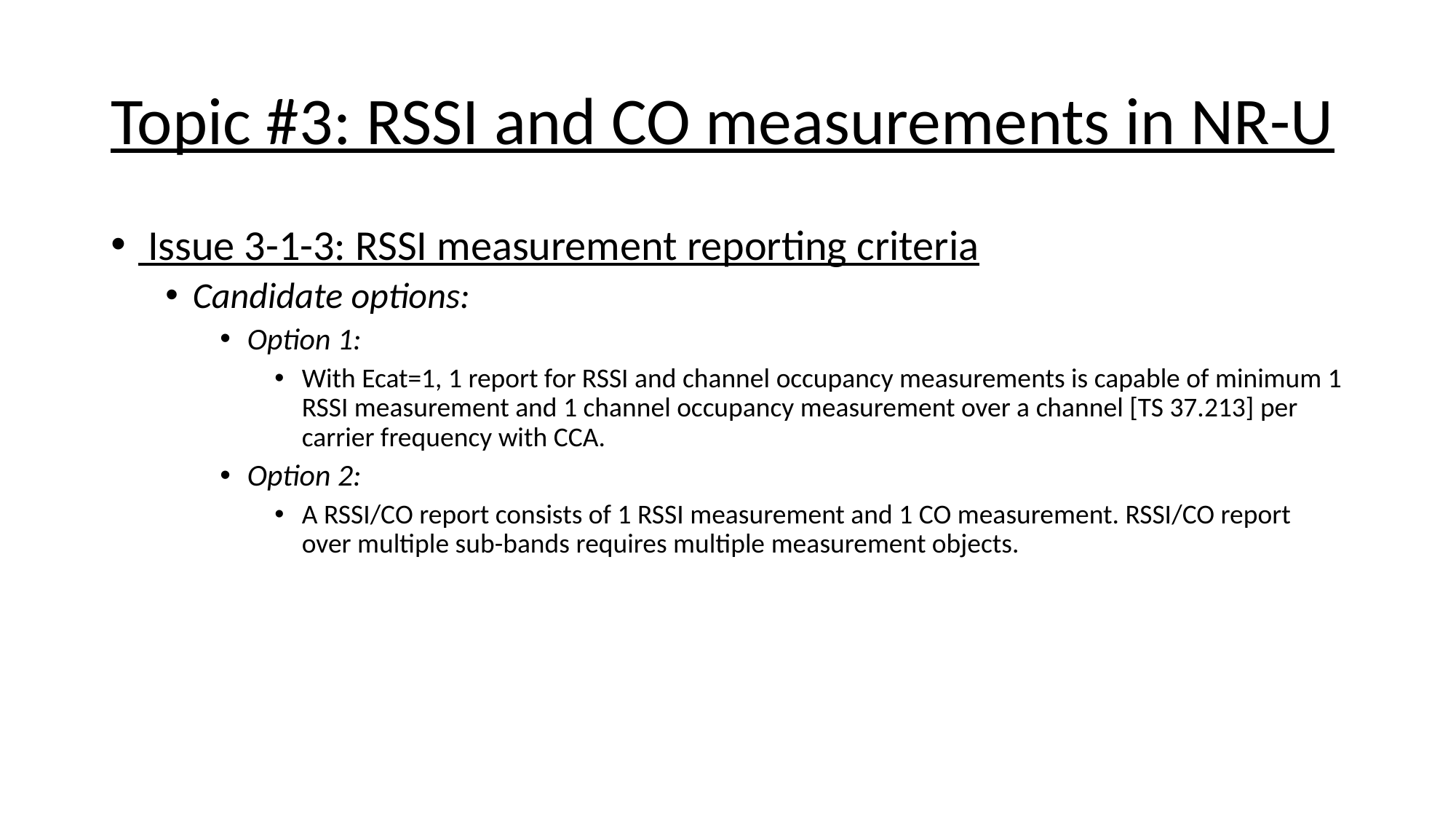

# Topic #3: RSSI and CO measurements in NR-U
 Issue 3-1-3: RSSI measurement reporting criteria
Candidate options:
Option 1:
With Ecat=1, 1 report for RSSI and channel occupancy measurements is capable of minimum 1 RSSI measurement and 1 channel occupancy measurement over a channel [TS 37.213] per carrier frequency with CCA.
Option 2:
A RSSI/CO report consists of 1 RSSI measurement and 1 CO measurement. RSSI/CO report over multiple sub-bands requires multiple measurement objects.